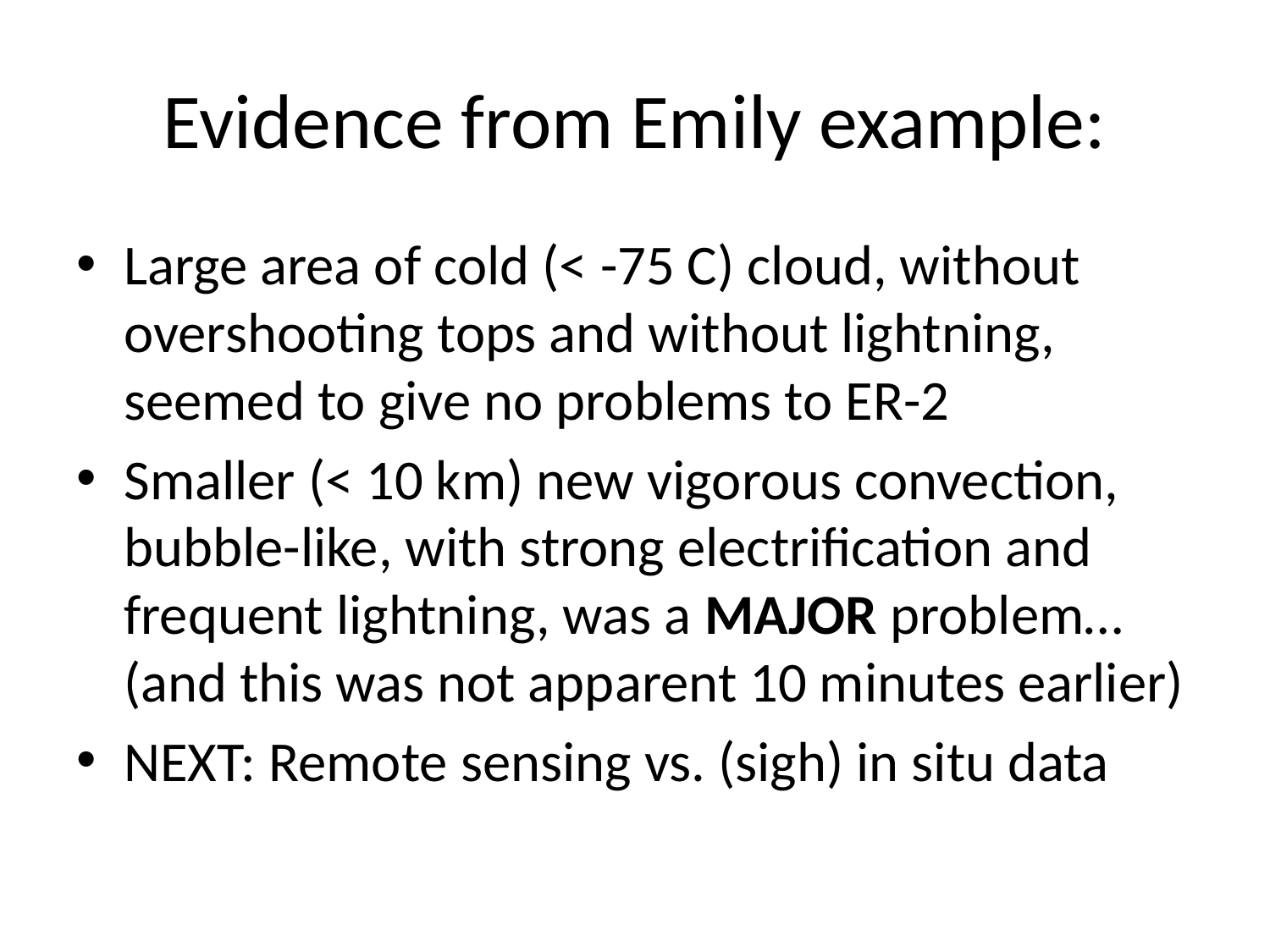

# Evidence from Emily example:
Large area of cold (< -75 C) cloud, without overshooting tops and without lightning, seemed to give no problems to ER-2
Smaller (< 10 km) new vigorous convection, bubble-like, with strong electrification and frequent lightning, was a MAJOR problem…(and this was not apparent 10 minutes earlier)
NEXT: Remote sensing vs. (sigh) in situ data